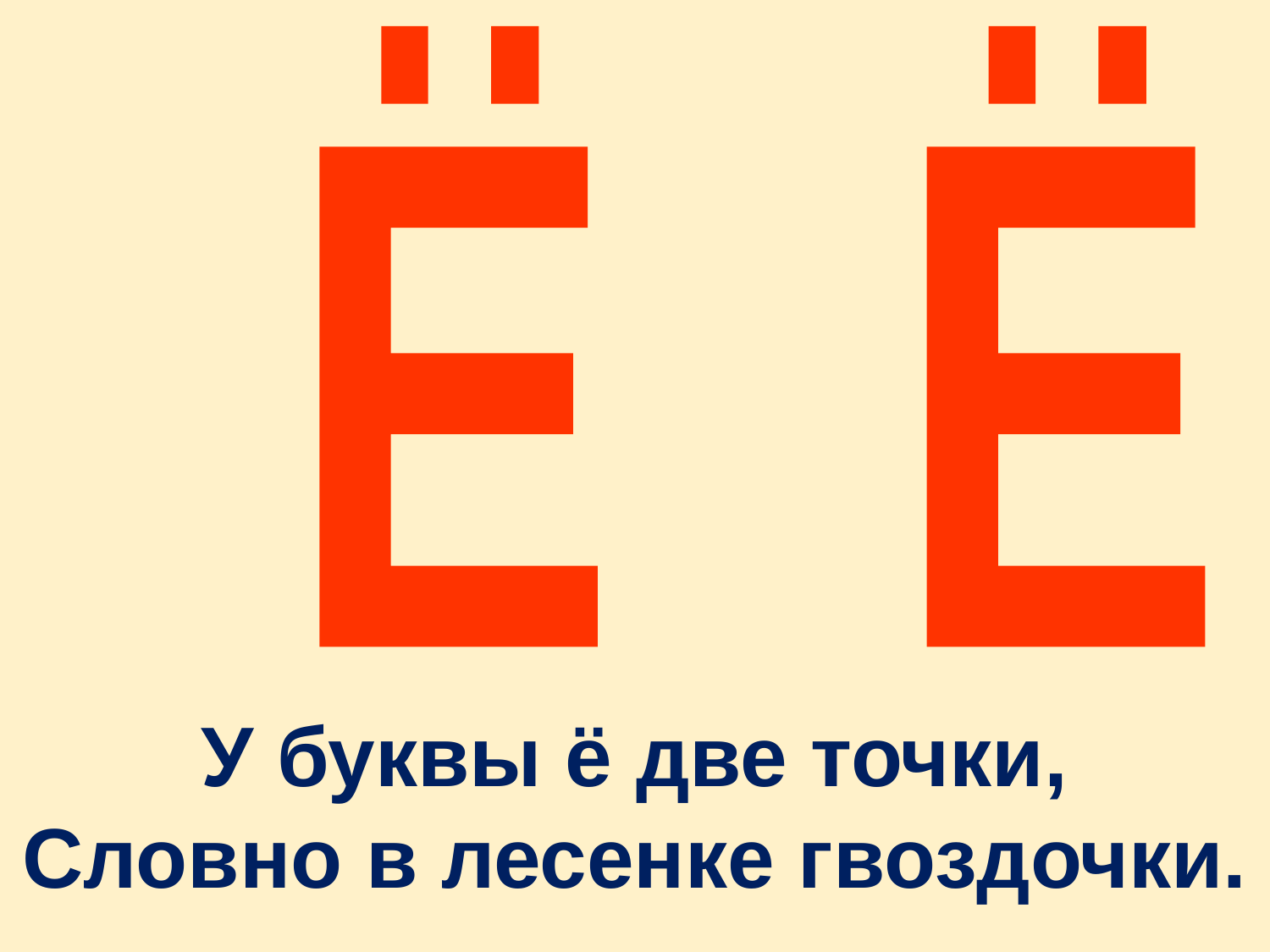

Ё  Ё
У буквы ё две точки,
Словно в лесенке гвоздочки.